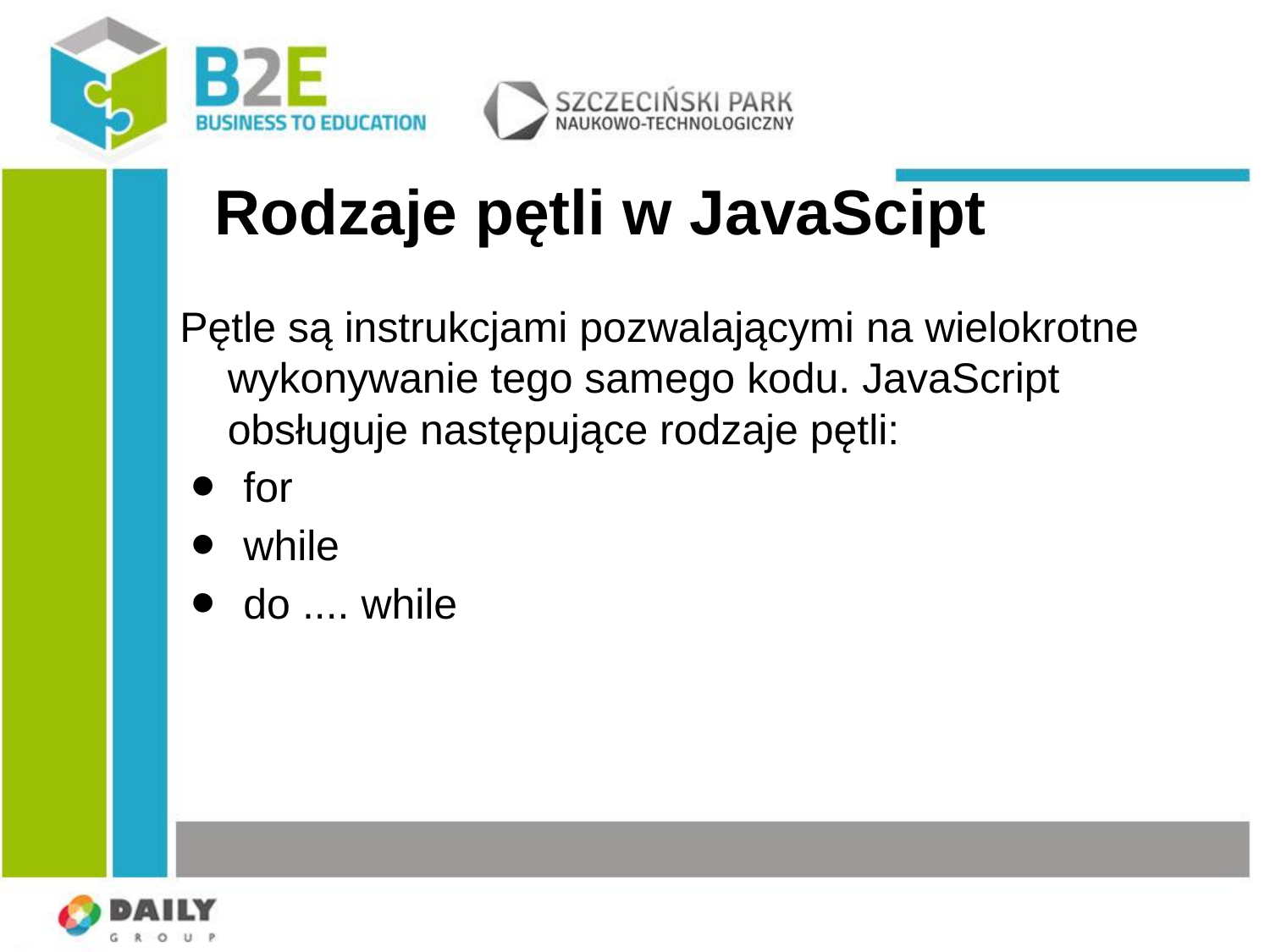

# Rodzaje pętli w JavaScipt
Pętle są instrukcjami pozwalającymi na wielokrotne wykonywanie tego samego kodu. JavaScript obsługuje następujące rodzaje pętli:
for
while
do .... while